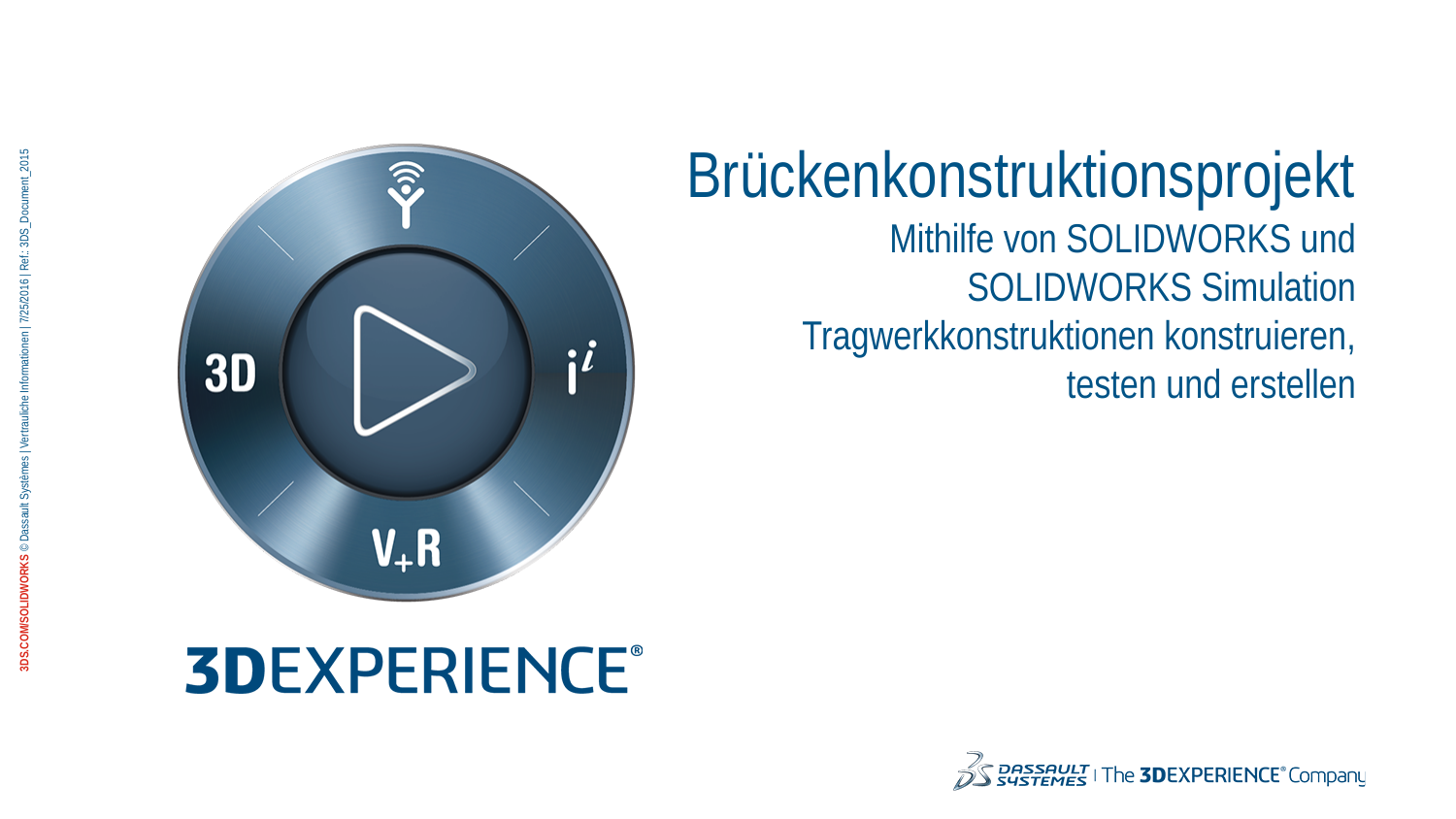

# Brückenkonstruktionsprojekt
Mithilfe von SOLIDWORKS und SOLIDWORKS Simulation Tragwerkkonstruktionen konstruieren, testen und erstellen